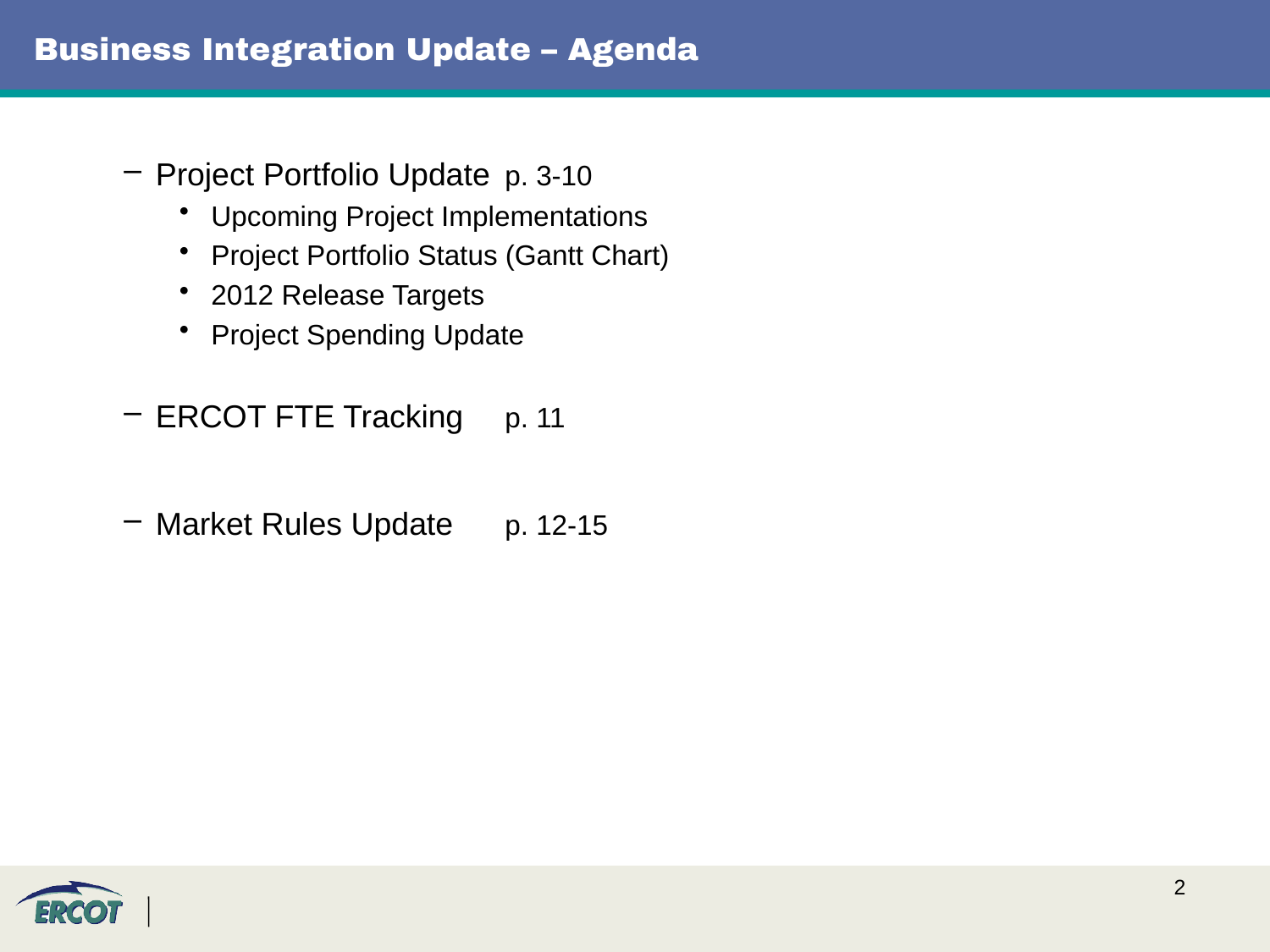

# Business Integration Update – Agenda
Project Portfolio Update	p. 3-10
Upcoming Project Implementations
Project Portfolio Status (Gantt Chart)
2012 Release Targets
Project Spending Update

ERCOT FTE Tracking	p. 11

Market Rules Update	p. 12-15